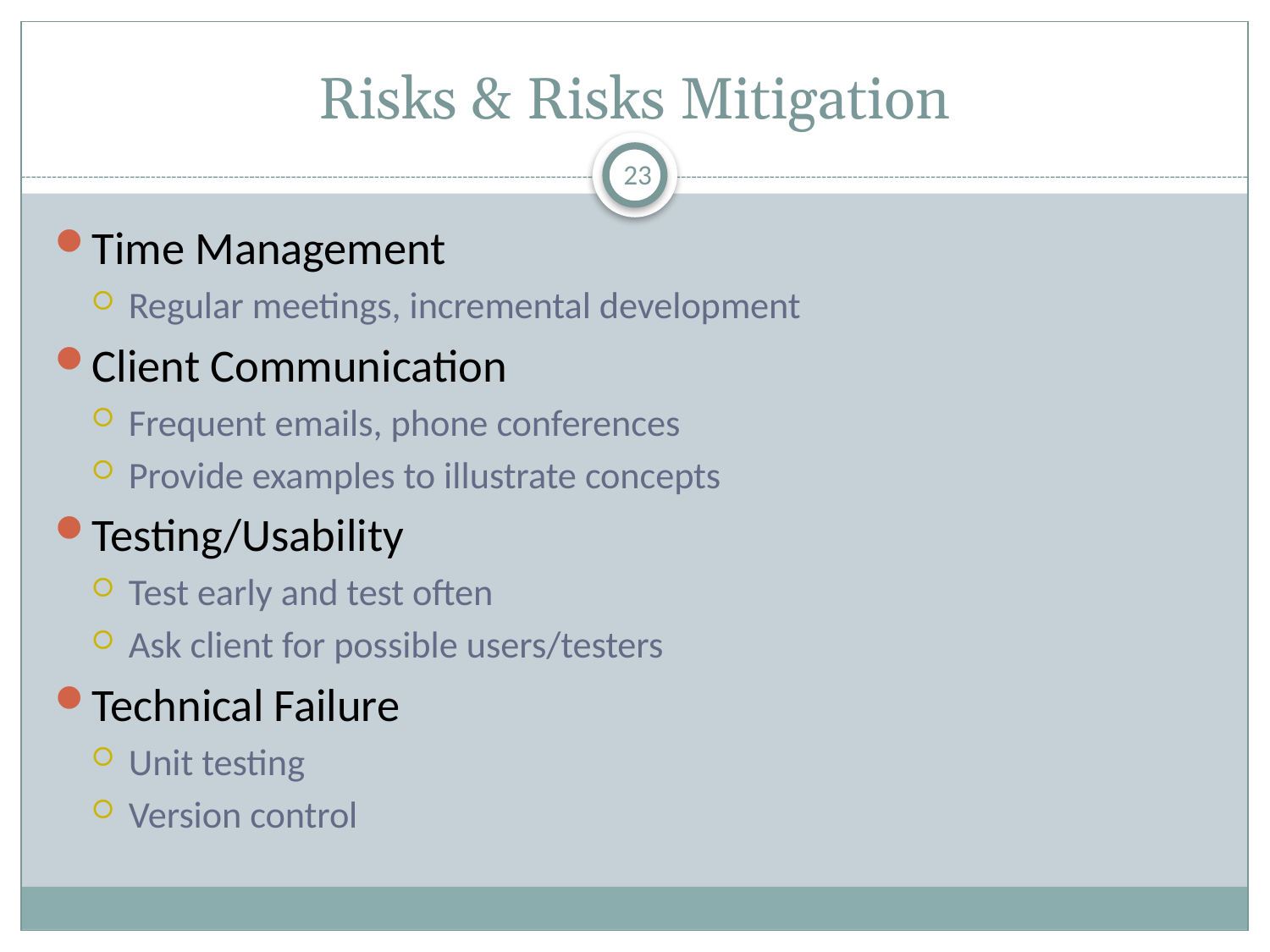

# Risks & Risks Mitigation
23
Time Management
Regular meetings, incremental development
Client Communication
Frequent emails, phone conferences
Provide examples to illustrate concepts
Testing/Usability
Test early and test often
Ask client for possible users/testers
Technical Failure
Unit testing
Version control